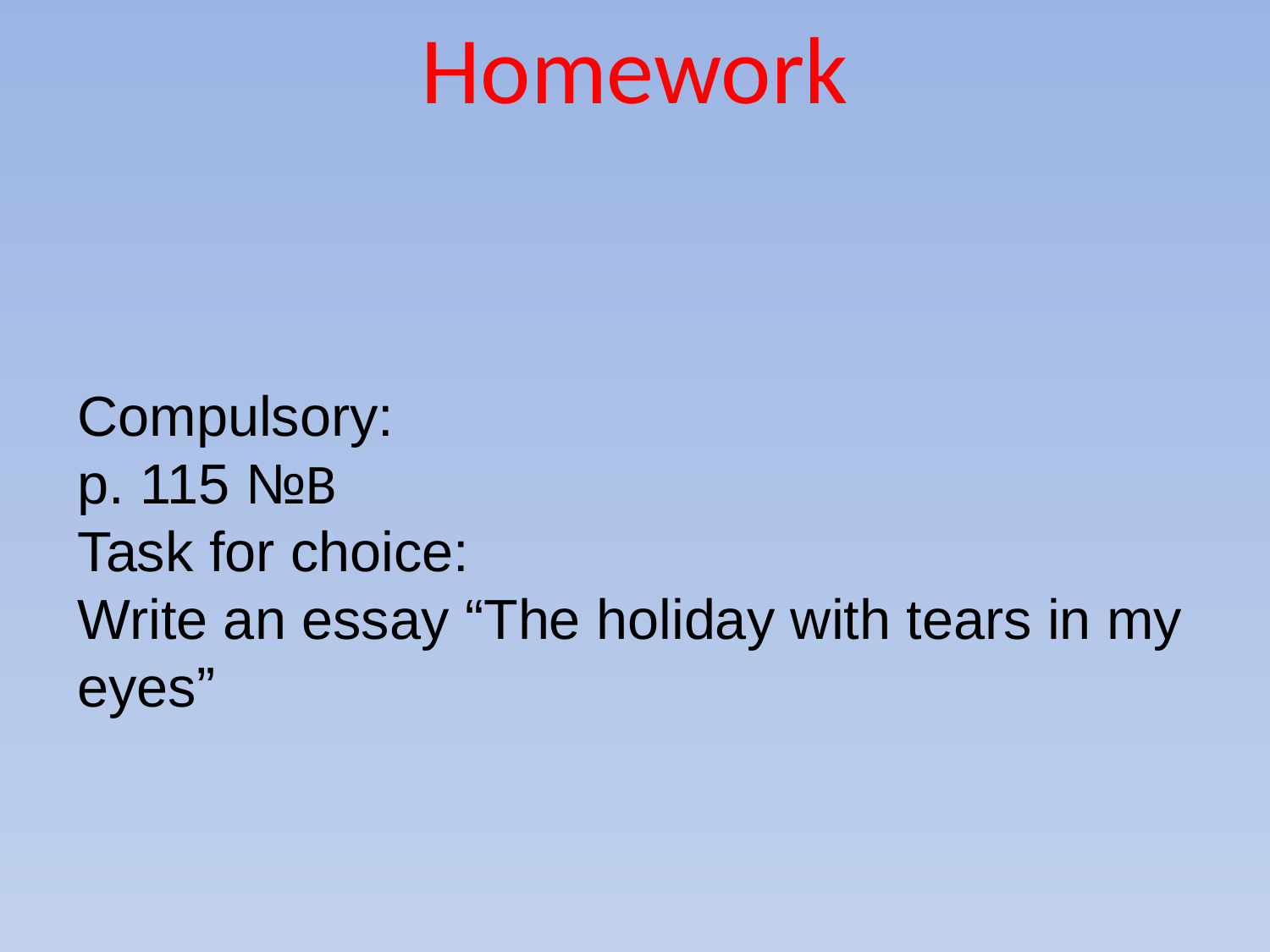

Homework
Compulsory:
p. 115 №В
Task for choice:
Write an essay “The holiday with tears in my eyes”